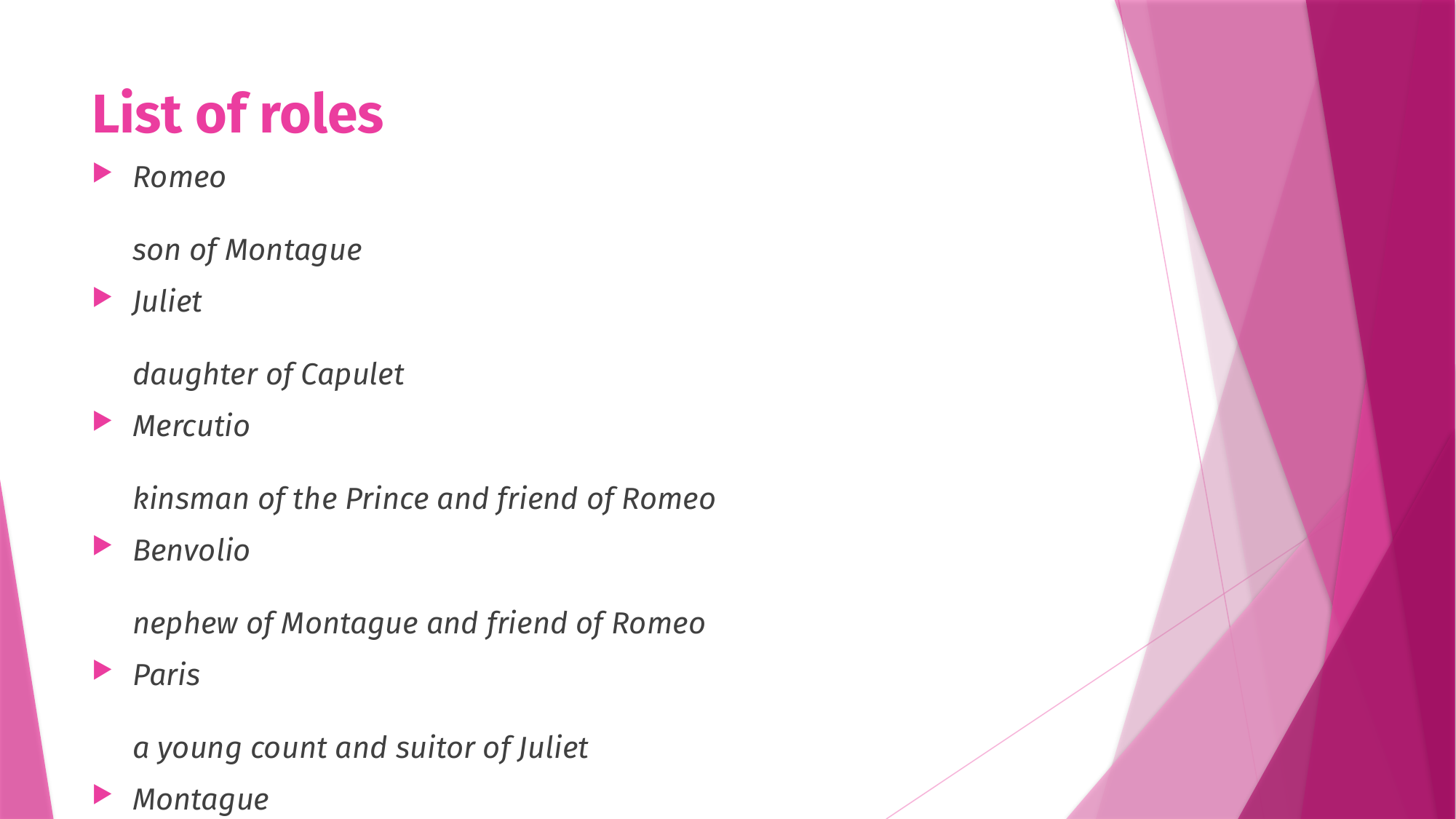

# List of roles
Romeo	son of Montague
Juliet	daughter of Capulet
Mercutio	kinsman of the Prince and friend of Romeo
Benvolio	nephew of Montague and friend of Romeo
Paris	a young count and suitor of Juliet
Montague	head of a Veronese family at feud with the Capulets
Lady Montague	wife of Montague
Capulet	head of a Veronese family at feud with the Montagues
Lady Capulet	wife of Capulet
Tybalt	nephew of Lady Capulet
Balthasar	servant of Montague attending on Romeo